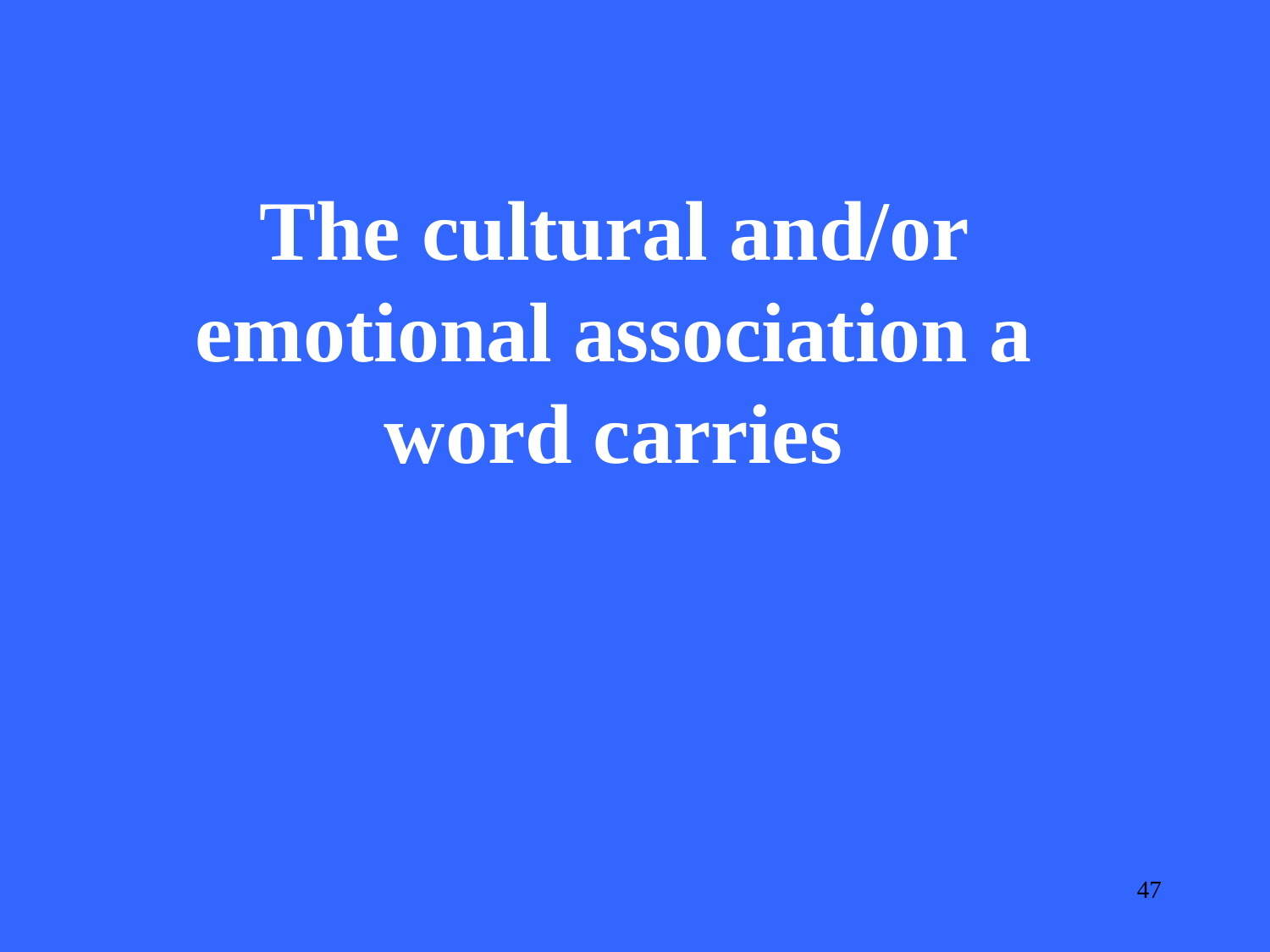

The cultural and/or emotional association a word carries

47